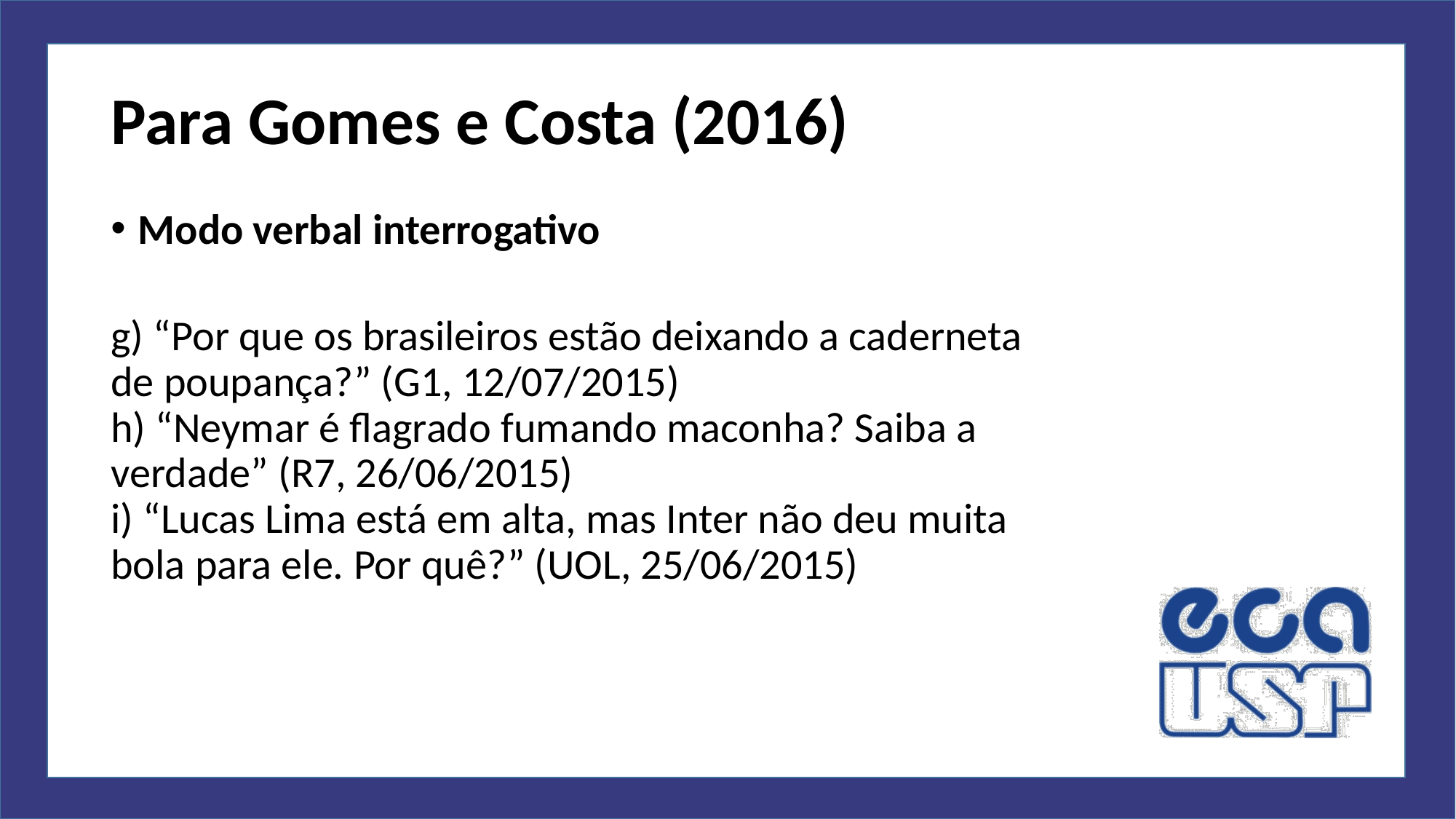

# Para Gomes e Costa (2016)
Modo verbal interrogativo
g) “Por que os brasileiros estão deixando a caderneta de poupança?” (G1, 12/07/2015)
h) “Neymar é flagrado fumando maconha? Saiba a verdade” (R7, 26/06/2015)
i) “Lucas Lima está em alta, mas Inter não deu muita bola para ele. Por quê?” (UOL, 25/06/2015)